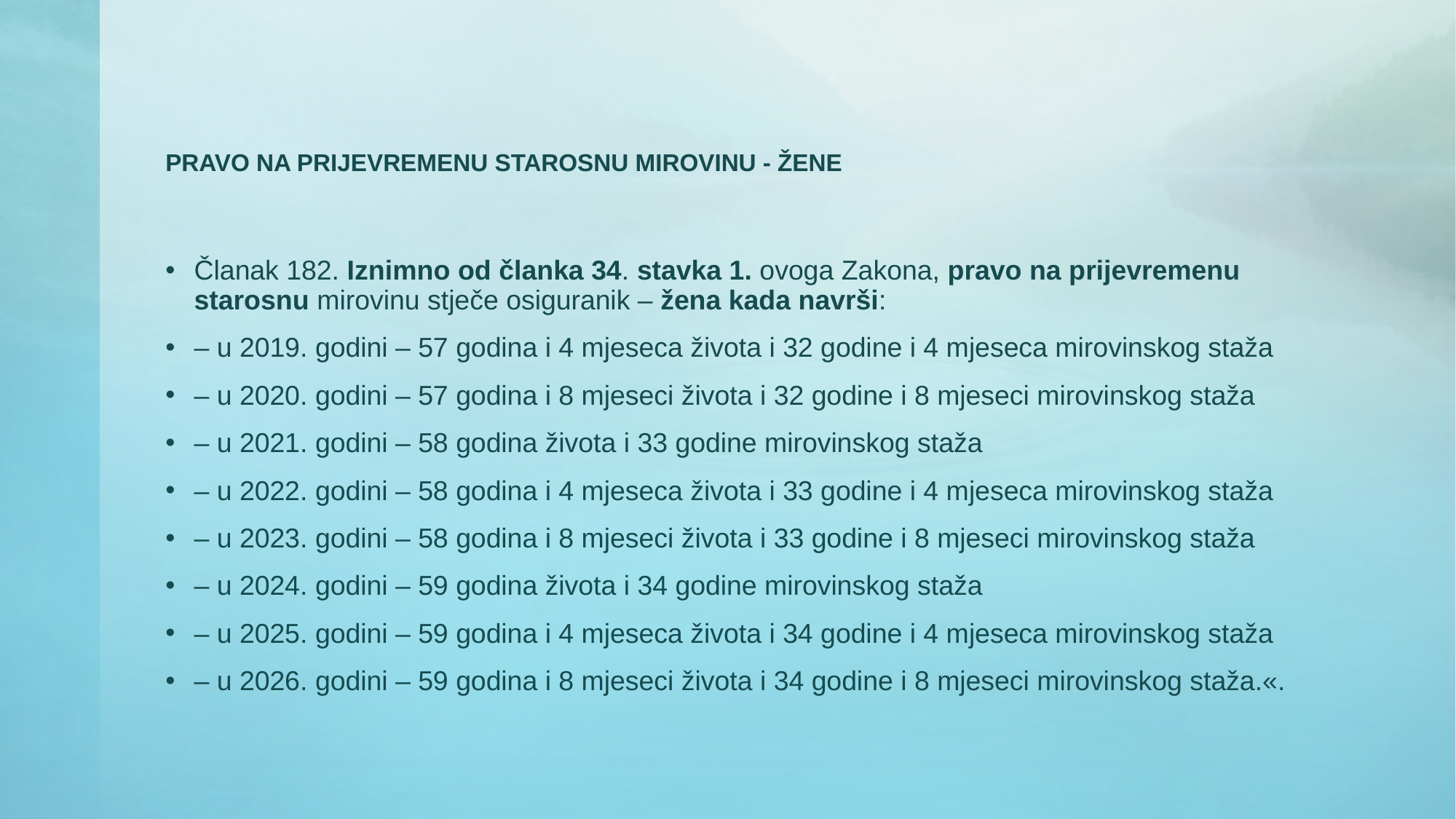

# PRAVO NA PRIJEVREMENU STAROSNU MIROVINU - ŽENE

Članak 182. Iznimno od članka 34. stavka 1. ovoga Zakona, pravo na prijevremenu starosnu mirovinu stječe osiguranik – žena kada navrši:
– u 2019. godini – 57 godina i 4 mjeseca života i 32 godine i 4 mjeseca mirovinskog staža
– u 2020. godini – 57 godina i 8 mjeseci života i 32 godine i 8 mjeseci mirovinskog staža
– u 2021. godini – 58 godina života i 33 godine mirovinskog staža
– u 2022. godini – 58 godina i 4 mjeseca života i 33 godine i 4 mjeseca mirovinskog staža
– u 2023. godini – 58 godina i 8 mjeseci života i 33 godine i 8 mjeseci mirovinskog staža
– u 2024. godini – 59 godina života i 34 godine mirovinskog staža
– u 2025. godini – 59 godina i 4 mjeseca života i 34 godine i 4 mjeseca mirovinskog staža
– u 2026. godini – 59 godina i 8 mjeseci života i 34 godine i 8 mjeseci mirovinskog staža.«.